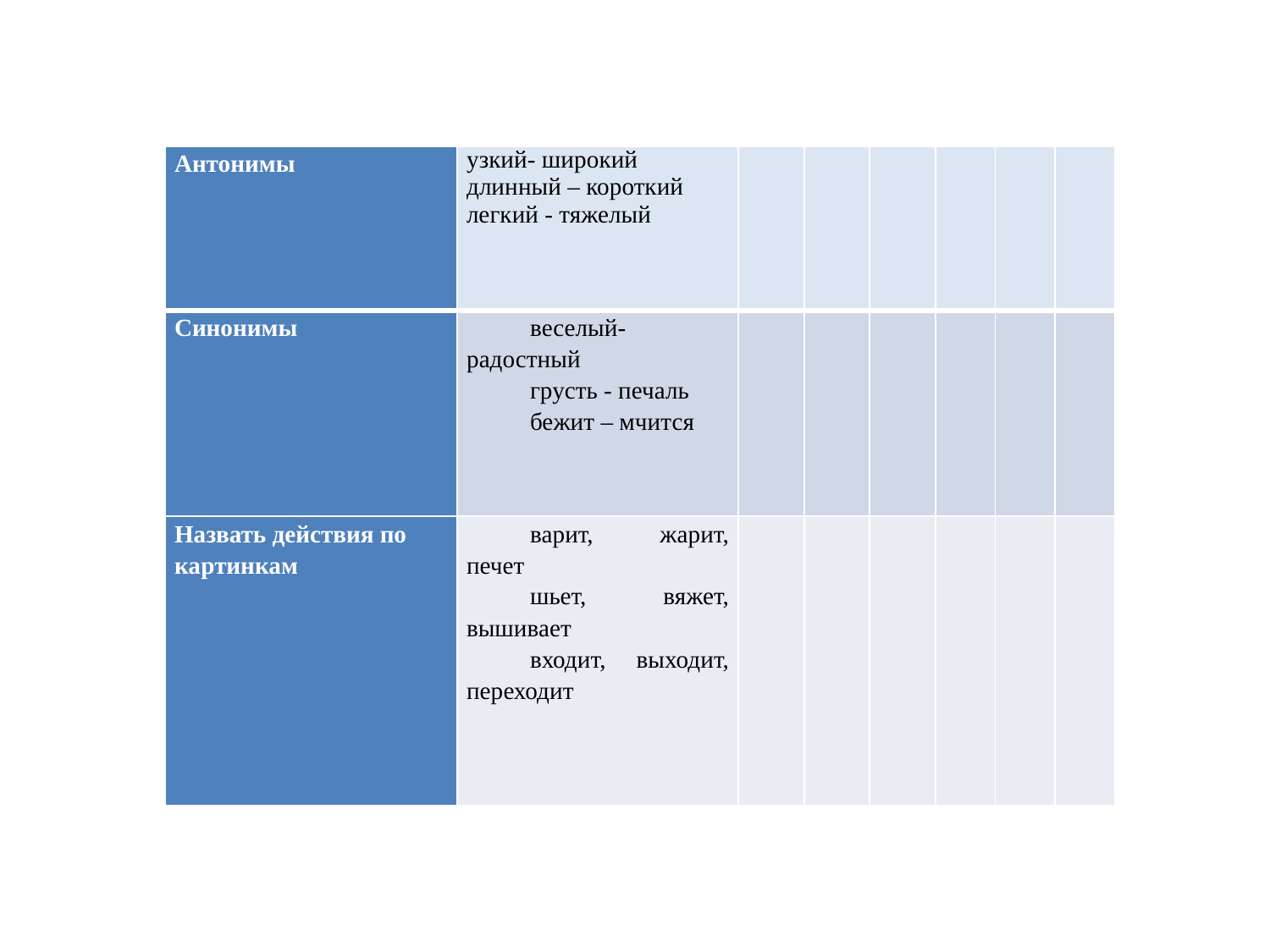

| Антонимы | узкий- широкий длинный – короткий легкий - тяжелый |  |  |  |  |  |  |
| --- | --- | --- | --- | --- | --- | --- | --- |
| Синонимы | веселый- радостный грусть - печаль бежит – мчится |  |  |  |  |  |  |
| Назвать действия по картинкам | варит, жарит, печет шьет, вяжет, вышивает входит, выходит, переходит |  |  |  |  |  |  |